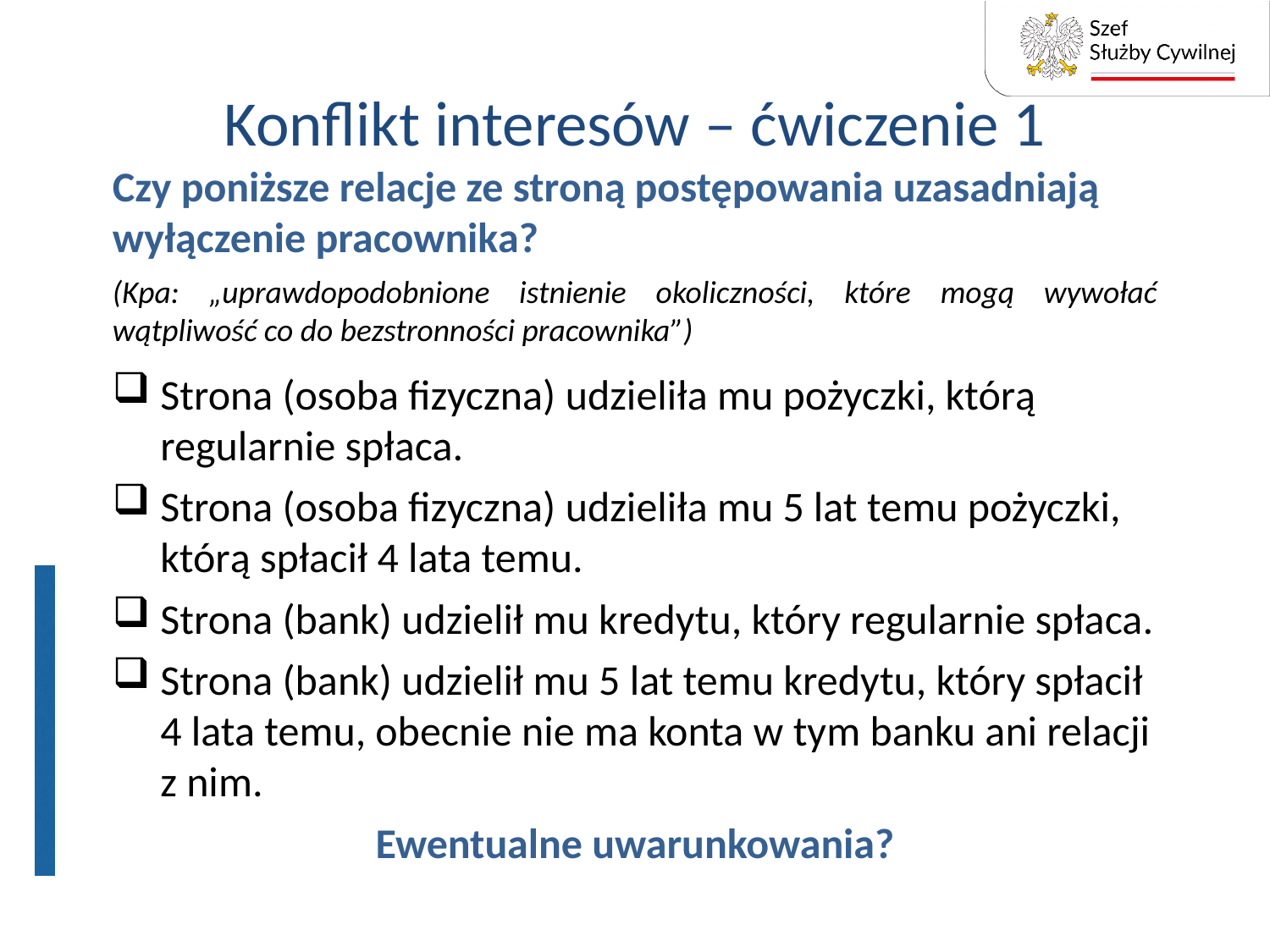

# Konflikt interesów – ćwiczenie 1
Czy poniższe relacje ze stroną postępowania uzasadniają wyłączenie pracownika?
(Kpa: „uprawdopodobnione istnienie okoliczności, które mogą wywołać wątpliwość co do bezstronności pracownika”)
Strona (osoba fizyczna) udzieliła mu pożyczki, którą regularnie spłaca.
Strona (osoba fizyczna) udzieliła mu 5 lat temu pożyczki, którą spłacił 4 lata temu.
Strona (bank) udzielił mu kredytu, który regularnie spłaca.
Strona (bank) udzielił mu 5 lat temu kredytu, który spłacił 4 lata temu, obecnie nie ma konta w tym banku ani relacji z nim.
Ewentualne uwarunkowania?